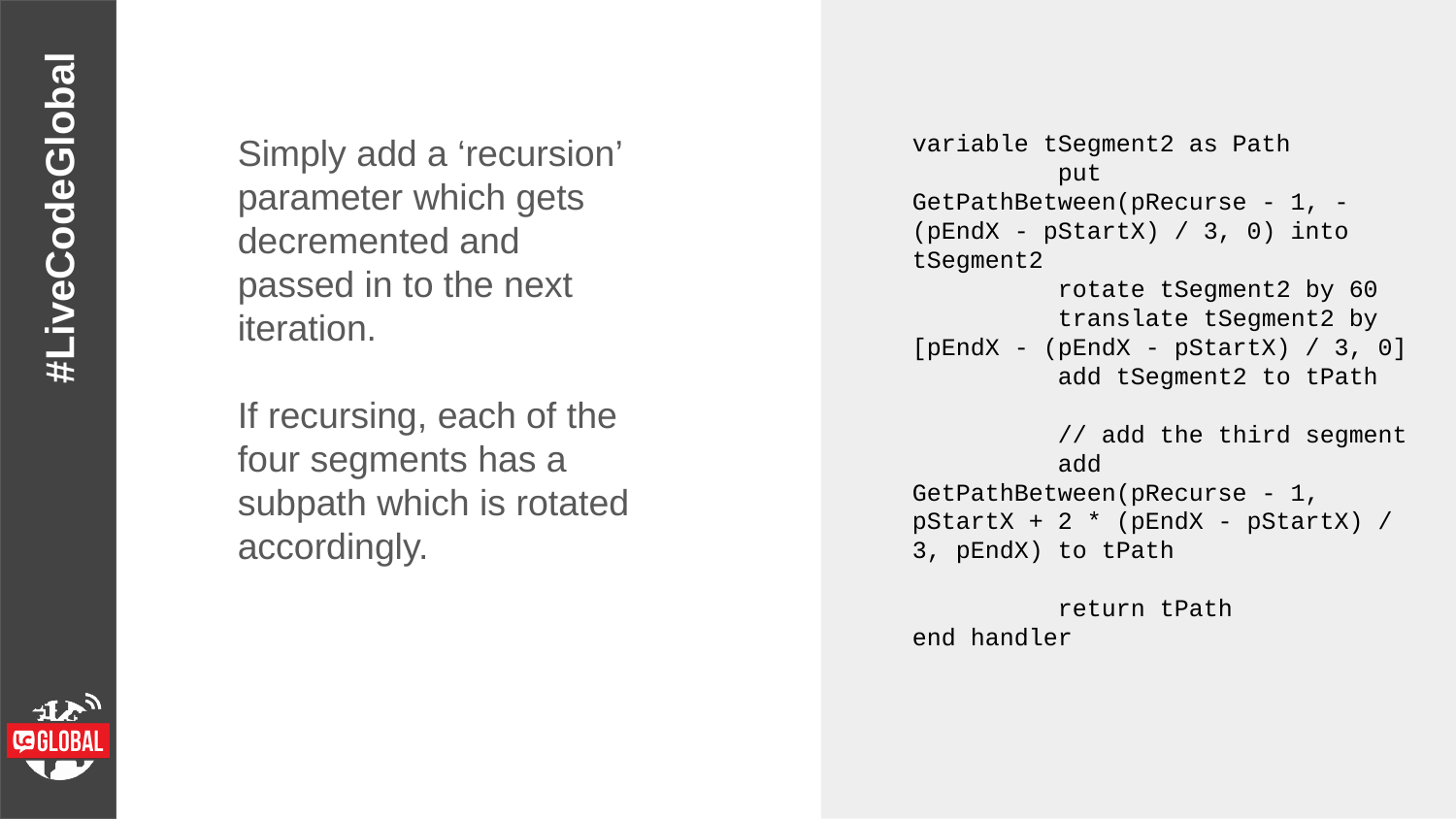

variable tSegment2 as Path
	put GetPathBetween(pRecurse - 1, -(pEndX - pStartX) / 3, 0) into tSegment2
	rotate tSegment2 by 60
	translate tSegment2 by [pEndX - (pEndX - pStartX) / 3, 0]
	add tSegment2 to tPath

	// add the third segment
	add GetPathBetween(pRecurse - 1, pStartX + 2 * (pEndX - pStartX) / 3, pEndX) to tPath

	return tPath
end handler

Simply add a ‘recursion’ parameter which gets decremented and passed in to the next iteration.

If recursing, each of the four segments has a subpath which is rotated accordingly.